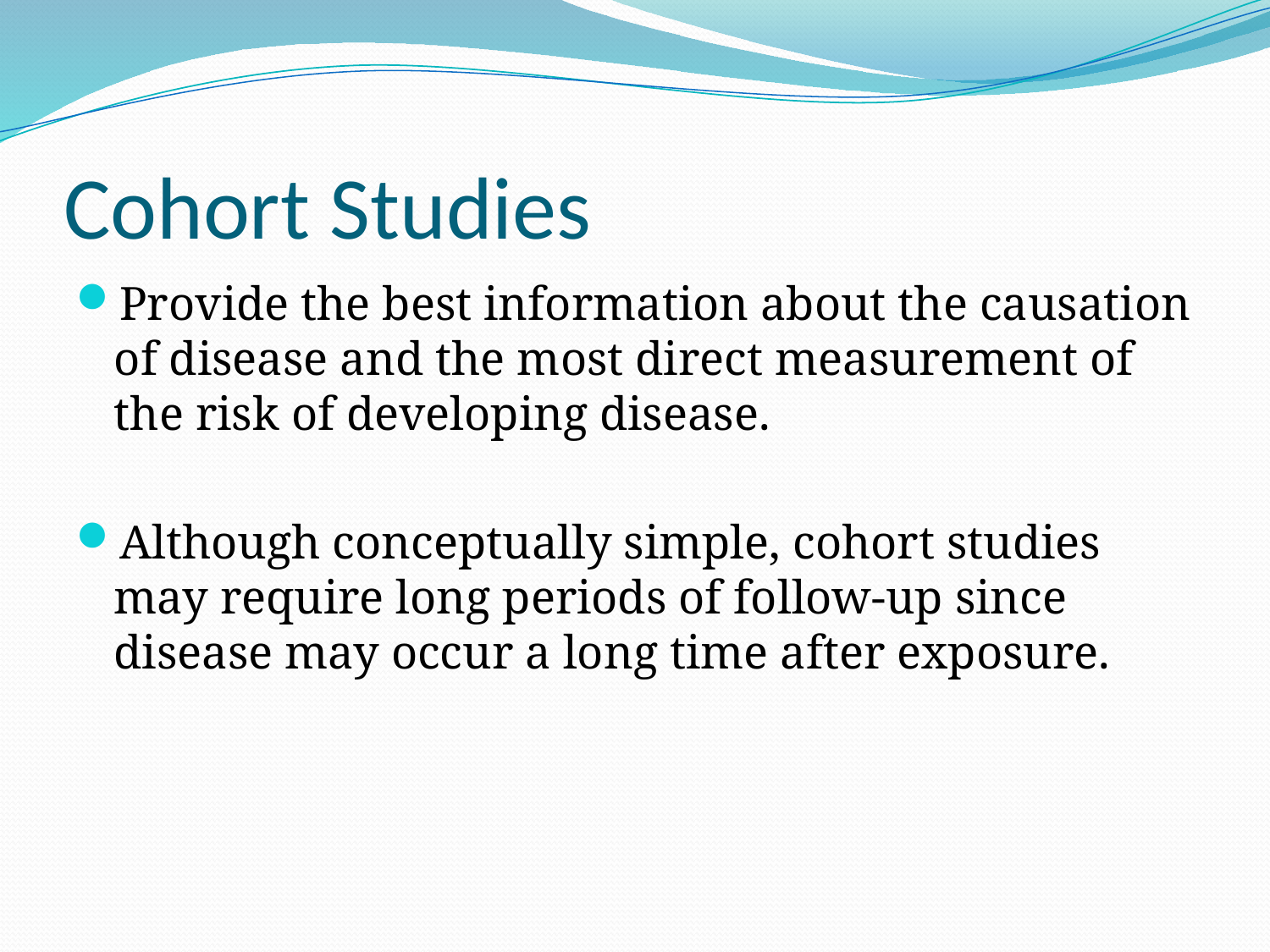

# Cohort Studies
Provide the best information about the causation of disease and the most direct measurement of the risk of developing disease.

Although conceptually simple, cohort studies may require long periods of follow-up since disease may occur a long time after exposure.